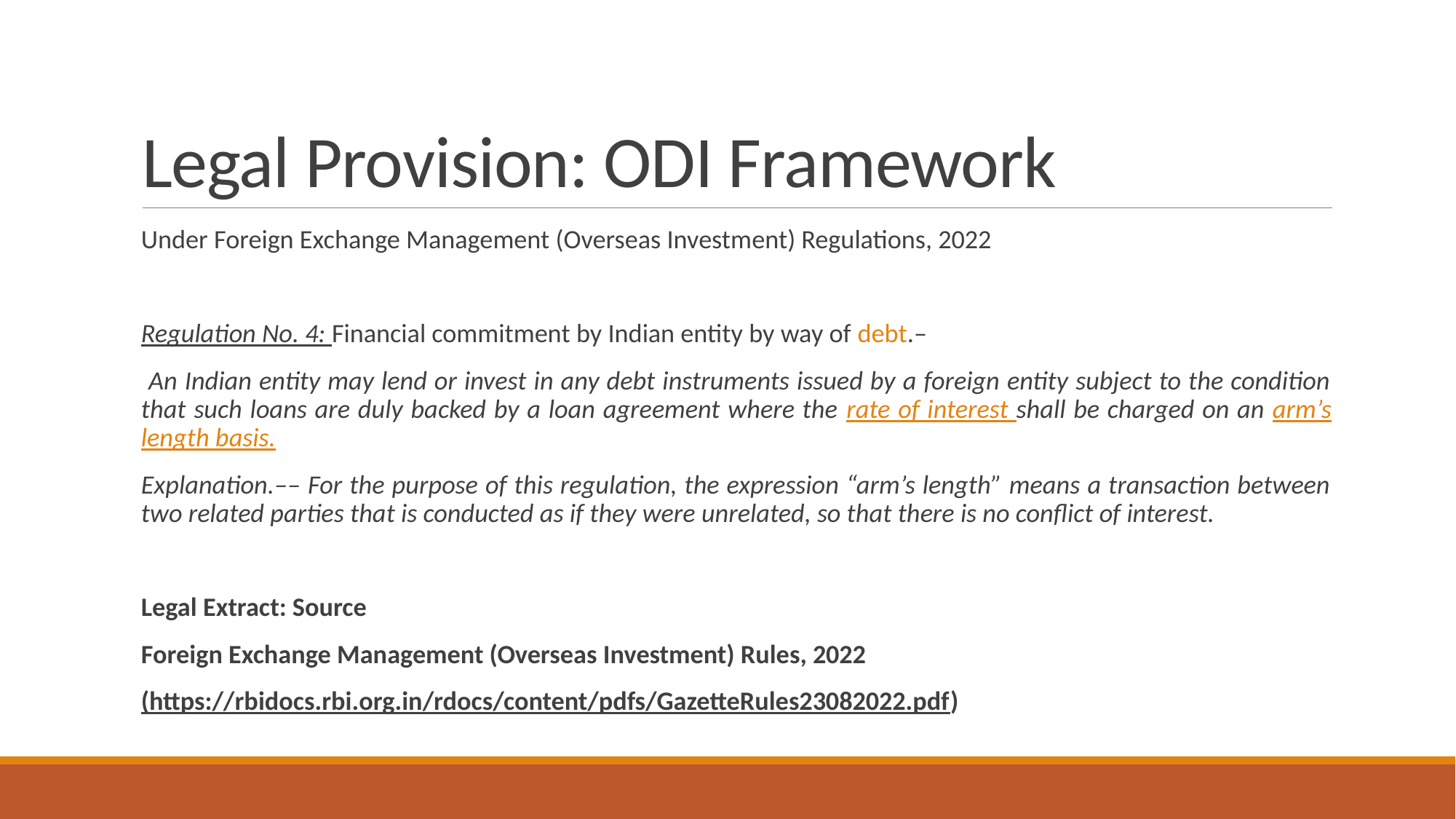

# Legal Provision: ODI Framework
Under Foreign Exchange Management (Overseas Investment) Regulations, 2022

Regulation No. 4: Financial commitment by Indian entity by way of debt.–
 An Indian entity may lend or invest in any debt instruments issued by a foreign entity subject to the condition that such loans are duly backed by a loan agreement where the rate of interest shall be charged on an arm’s length basis.
Explanation.–– For the purpose of this regulation, the expression “arm’s length” means a transaction between two related parties that is conducted as if they were unrelated, so that there is no conflict of interest.

Legal Extract: Source
Foreign Exchange Management (Overseas Investment) Rules, 2022
(https://rbidocs.rbi.org.in/rdocs/content/pdfs/GazetteRules23082022.pdf)